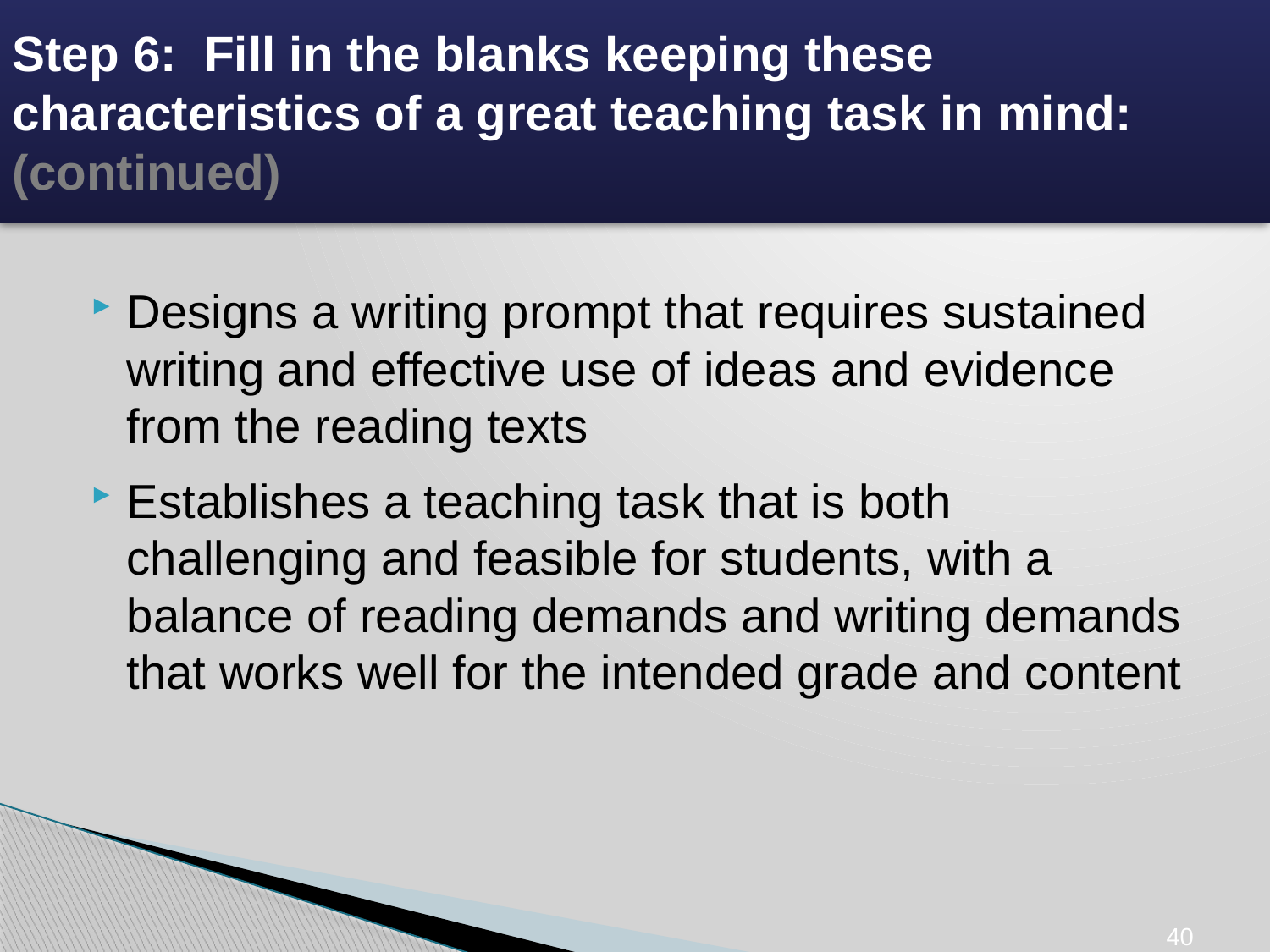

# Step 6:  Fill in the blanks keeping these characteristics of a great teaching task in mind: (continued)
Designs a writing prompt that requires sustained writing and effective use of ideas and evidence from the reading texts
Establishes a teaching task that is both challenging and feasible for students, with a balance of reading demands and writing demands that works well for the intended grade and content

40